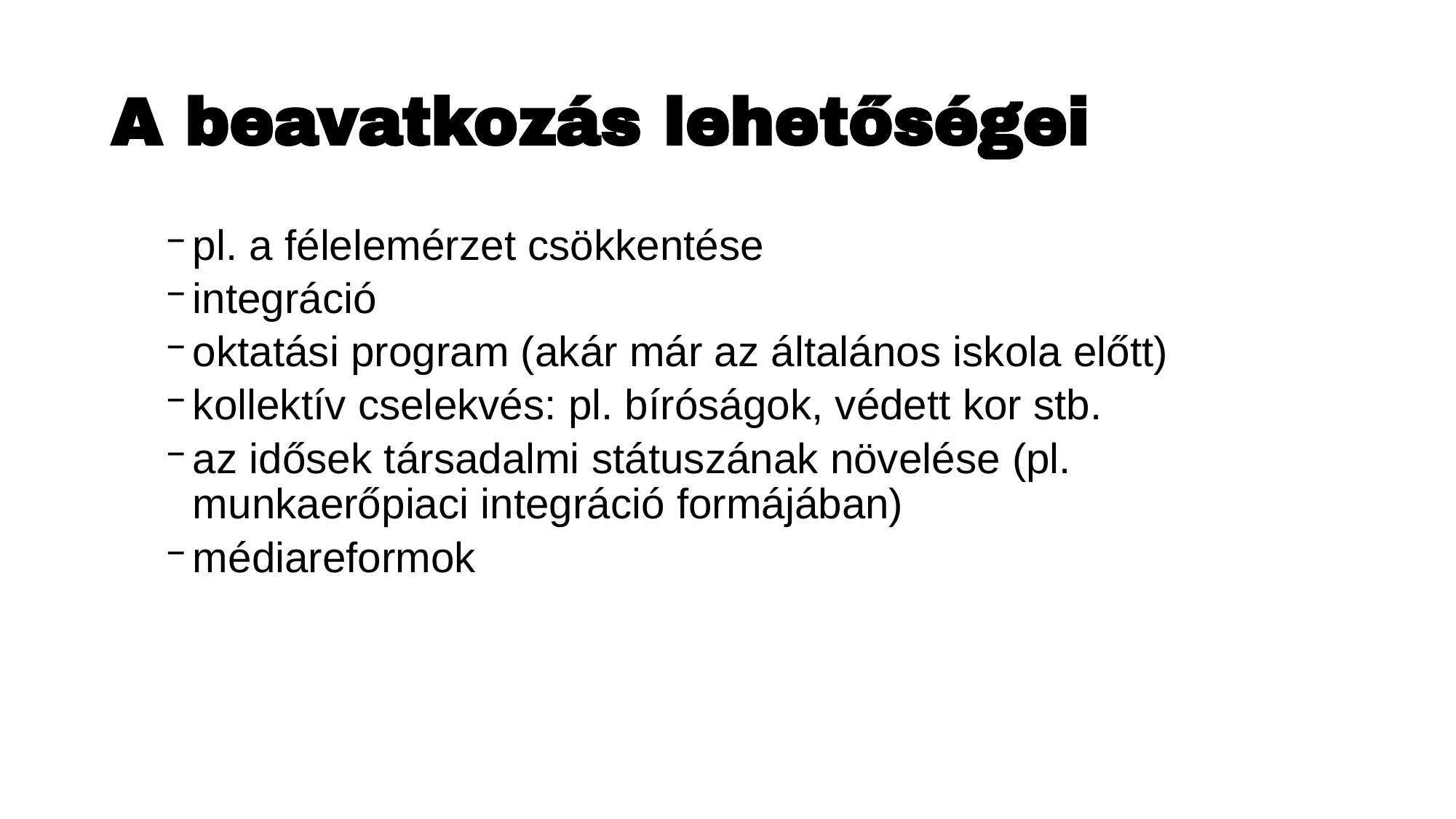

# A beavatkozás lehetőségei
pl. a félelemérzet csökkentése
integráció
oktatási program (akár már az általános iskola előtt)
kollektív cselekvés: pl. bíróságok, védett kor stb.
az idősek társadalmi státuszának növelése (pl. munkaerőpiaci integráció formájában)
médiareformok